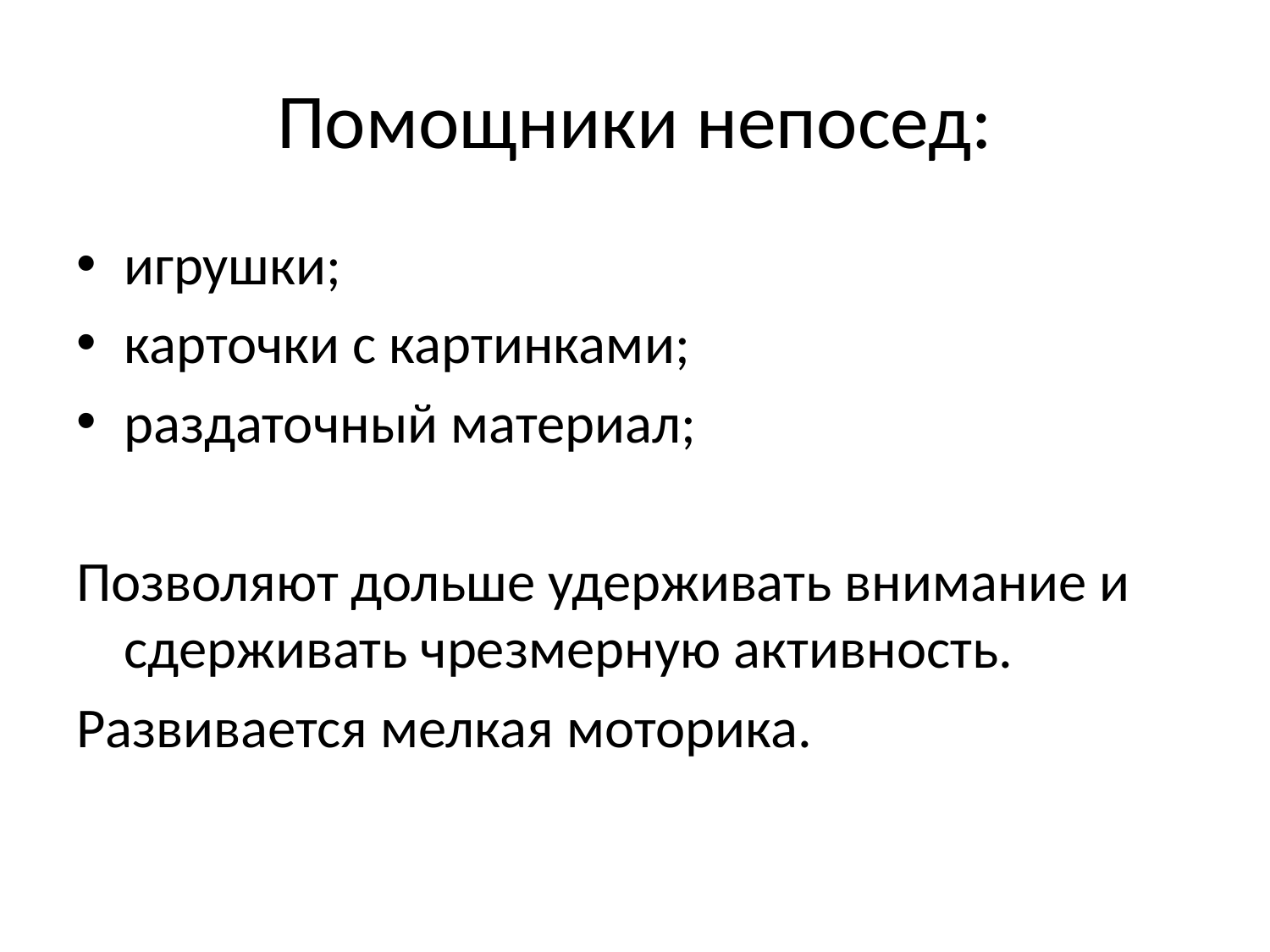

# Помощники непосед:
игрушки;
карточки с картинками;
раздаточный материал;

Позволяют дольше удерживать внимание и сдерживать чрезмерную активность.
Развивается мелкая моторика.